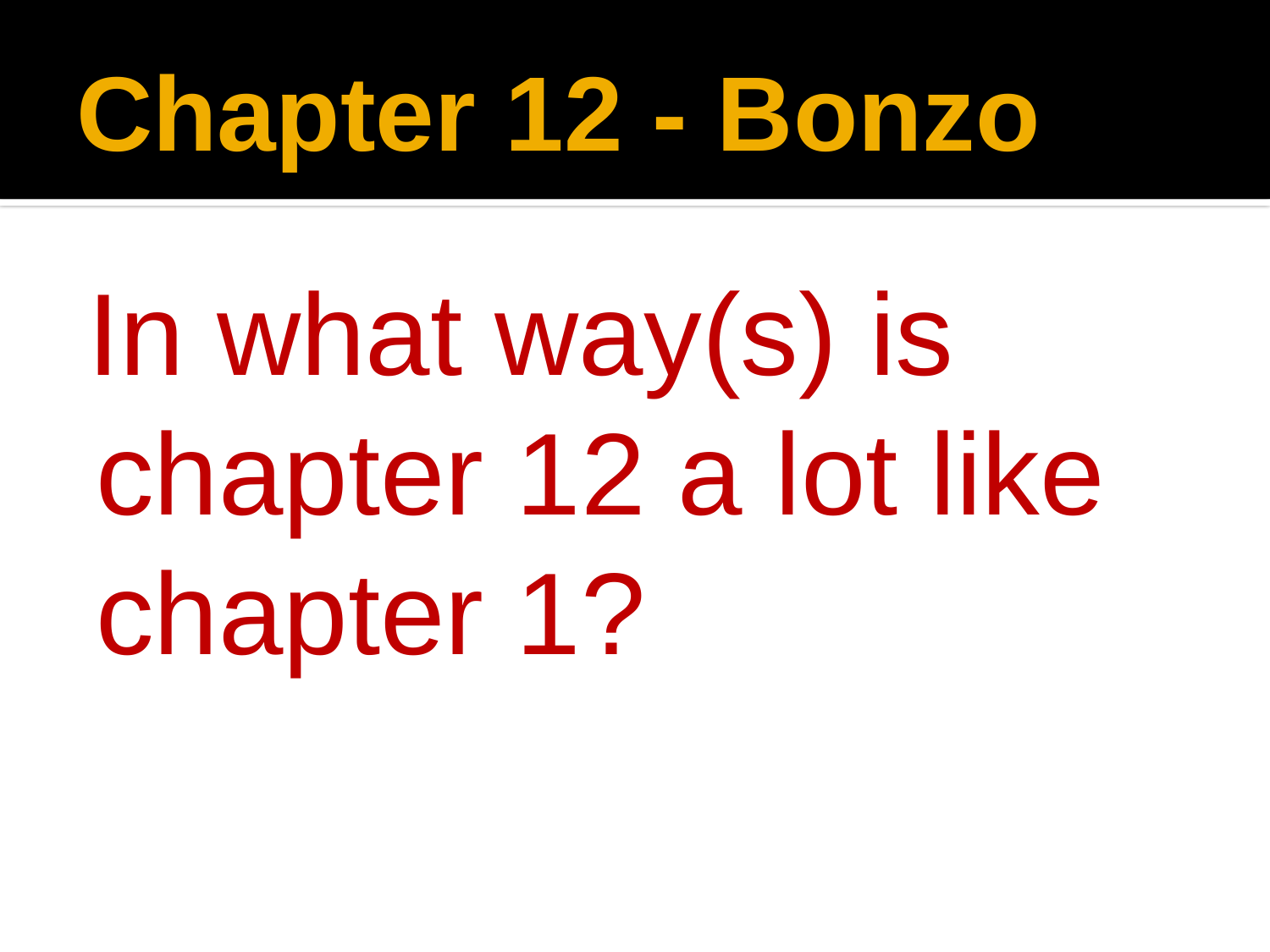

# Chapter 12 - Bonzo
In what way(s) is chapter 12 a lot like chapter 1?